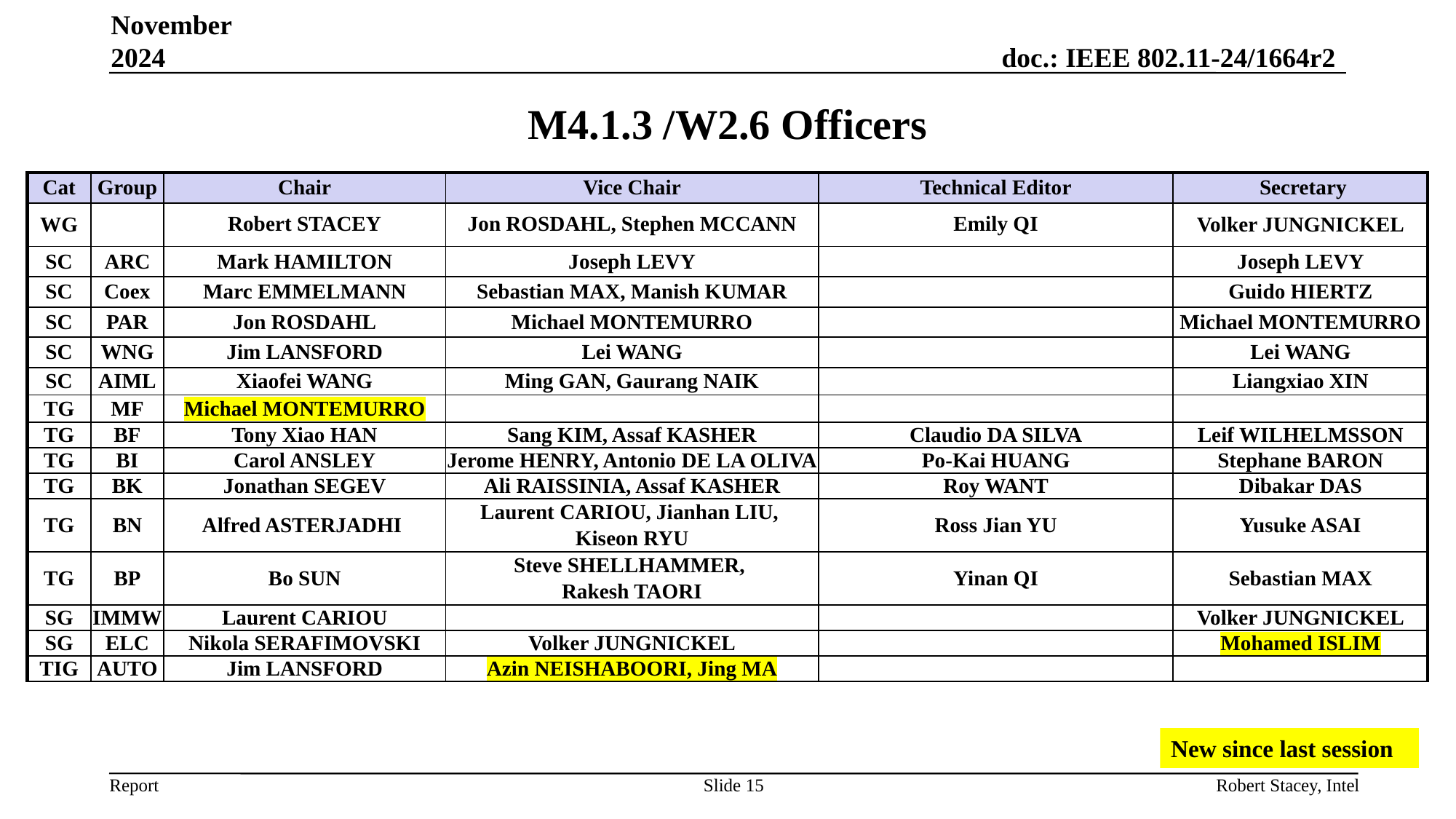

November 2024
# M4.1.3 /W2.6 Officers
| Cat | Group | Chair | Vice Chair | Technical Editor | Secretary |
| --- | --- | --- | --- | --- | --- |
| WG |  | Robert STACEY | Jon ROSDAHL, Stephen MCCANN | Emily QI | Volker JUNGNICKEL |
| SC | ARC | Mark HAMILTON | Joseph LEVY |  | Joseph LEVY |
| SC | Coex | Marc EMMELMANN | Sebastian MAX, Manish KUMAR |  | Guido HIERTZ |
| SC | PAR | Jon ROSDAHL | Michael MONTEMURRO |  | Michael MONTEMURRO |
| SC | WNG | Jim LANSFORD | Lei WANG |  | Lei WANG |
| SC | AIML | Xiaofei WANG | Ming GAN, Gaurang NAIK |  | Liangxiao XIN |
| TG | MF | Michael MONTEMURRO |  |  |  |
| TG | BF | Tony Xiao HAN | Sang KIM, Assaf KASHER | Claudio DA SILVA | Leif WILHELMSSON |
| TG | BI | Carol ANSLEY | Jerome HENRY, Antonio DE LA OLIVA | Po-Kai HUANG | Stephane BARON |
| TG | BK | Jonathan SEGEV | Ali RAISSINIA, Assaf KASHER | Roy WANT | Dibakar DAS |
| TG | BN | Alfred ASTERJADHI | Laurent CARIOU, Jianhan LIU, Kiseon RYU | Ross Jian YU | Yusuke ASAI |
| TG | BP | Bo SUN | Steve SHELLHAMMER, Rakesh TAORI | Yinan QI | Sebastian MAX |
| SG | IMMW | Laurent CARIOU |  |  | Volker JUNGNICKEL |
| SG | ELC | Nikola SERAFIMOVSKI | Volker JUNGNICKEL |  | Mohamed ISLIM |
| TIG | AUTO | Jim LANSFORD | Azin NEISHABOORI, Jing MA |  |  |
New since last session
Slide 15
Robert Stacey, Intel